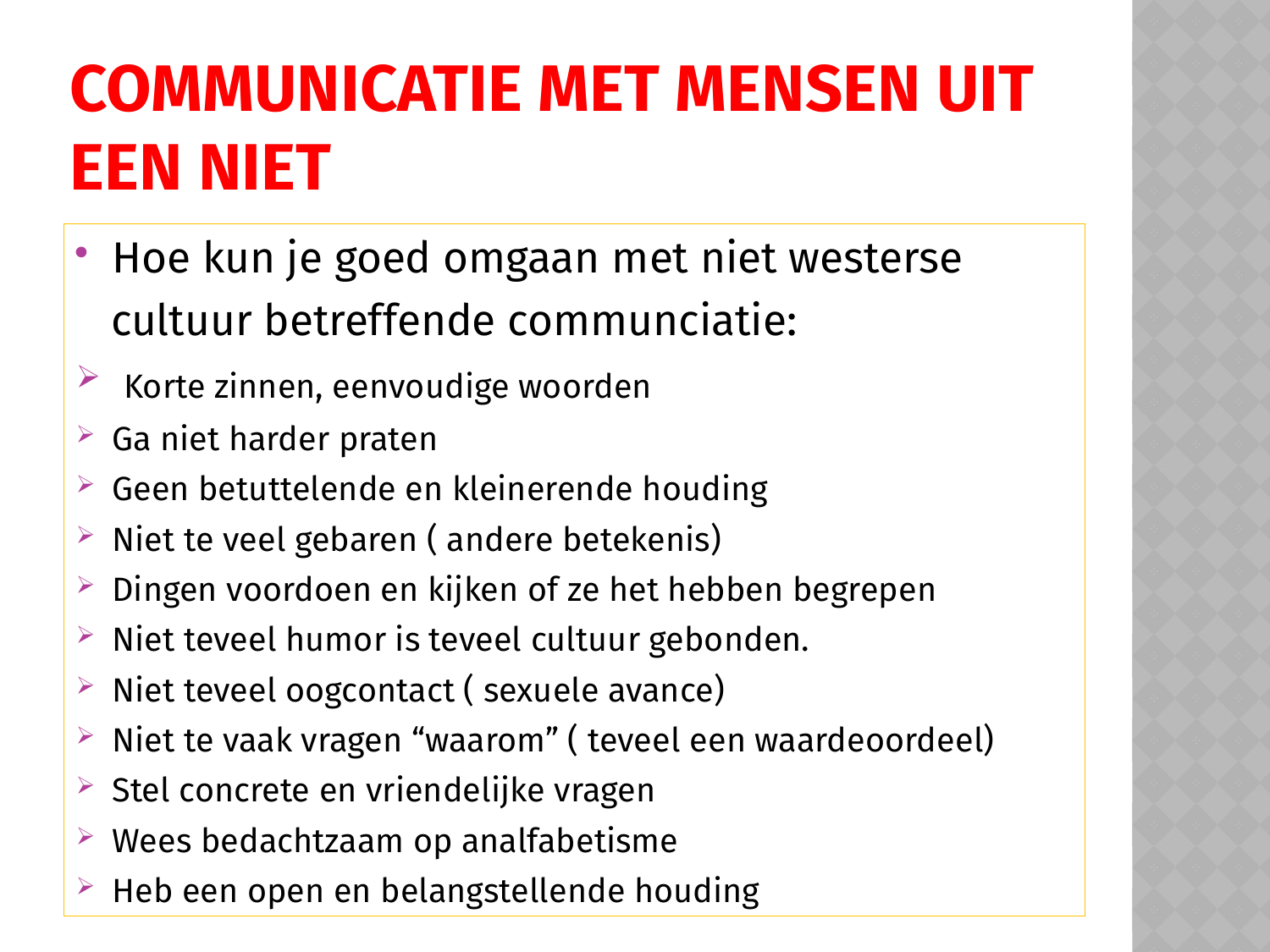

# Communicatie met mensen uit een niet
Hoe kun je goed omgaan met niet westerse
   cultuur betreffende communciatie:
 Korte zinnen, eenvoudige woorden
Ga niet harder praten
Geen betuttelende en kleinerende houding
Niet te veel gebaren ( andere betekenis)
Dingen voordoen en kijken of ze het hebben begrepen
Niet teveel humor is teveel cultuur gebonden.
Niet teveel oogcontact ( sexuele avance)
Niet te vaak vragen “waarom” ( teveel een waardeoordeel)
Stel concrete en vriendelijke vragen
Wees bedachtzaam op analfabetisme
Heb een open en belangstellende houding